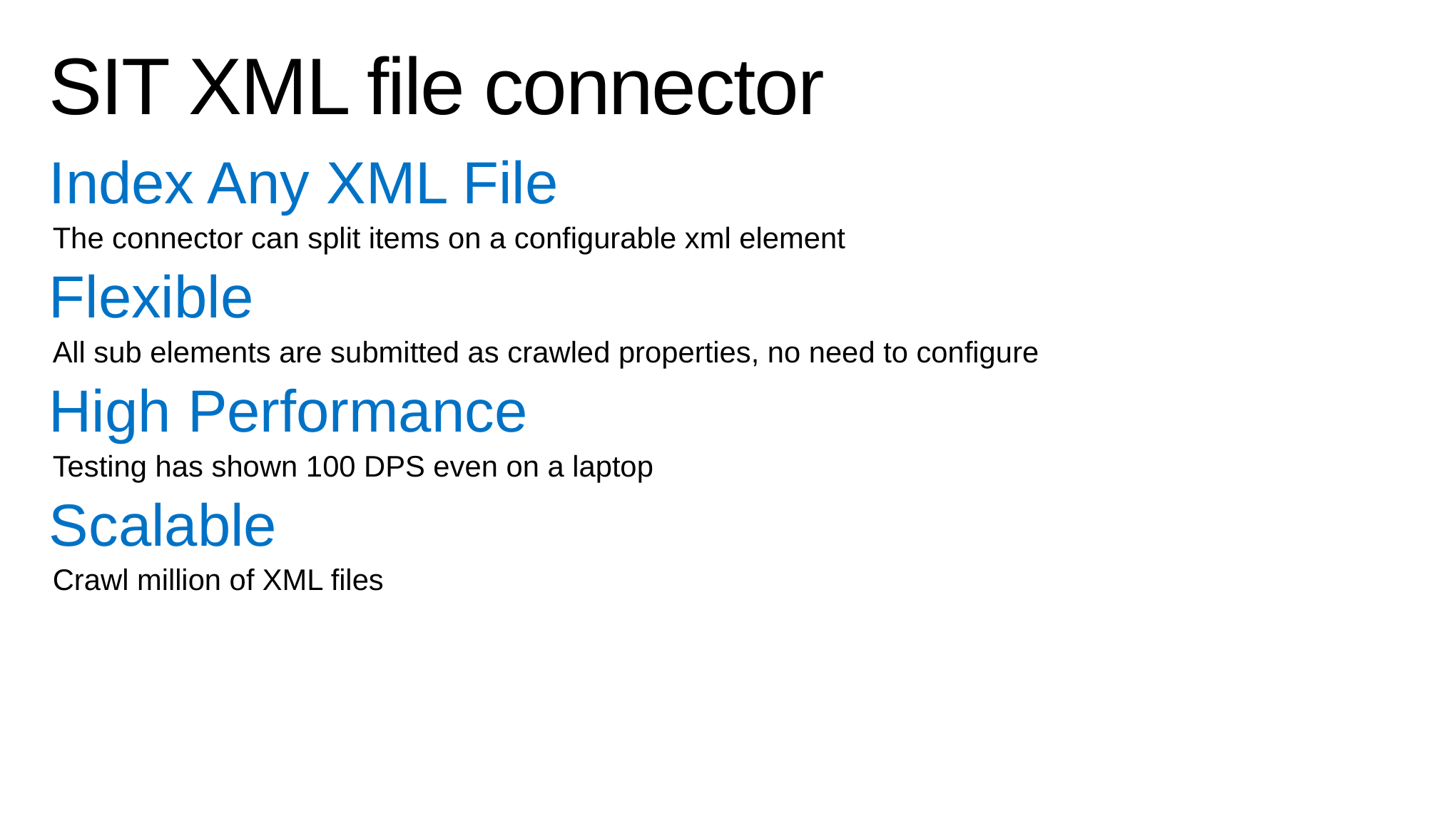

# SIT XML file connector
Index Any XML File
The connector can split items on a configurable xml element
Flexible
All sub elements are submitted as crawled properties, no need to configure
High Performance
Testing has shown 100 DPS even on a laptop
Scalable
Crawl million of XML files